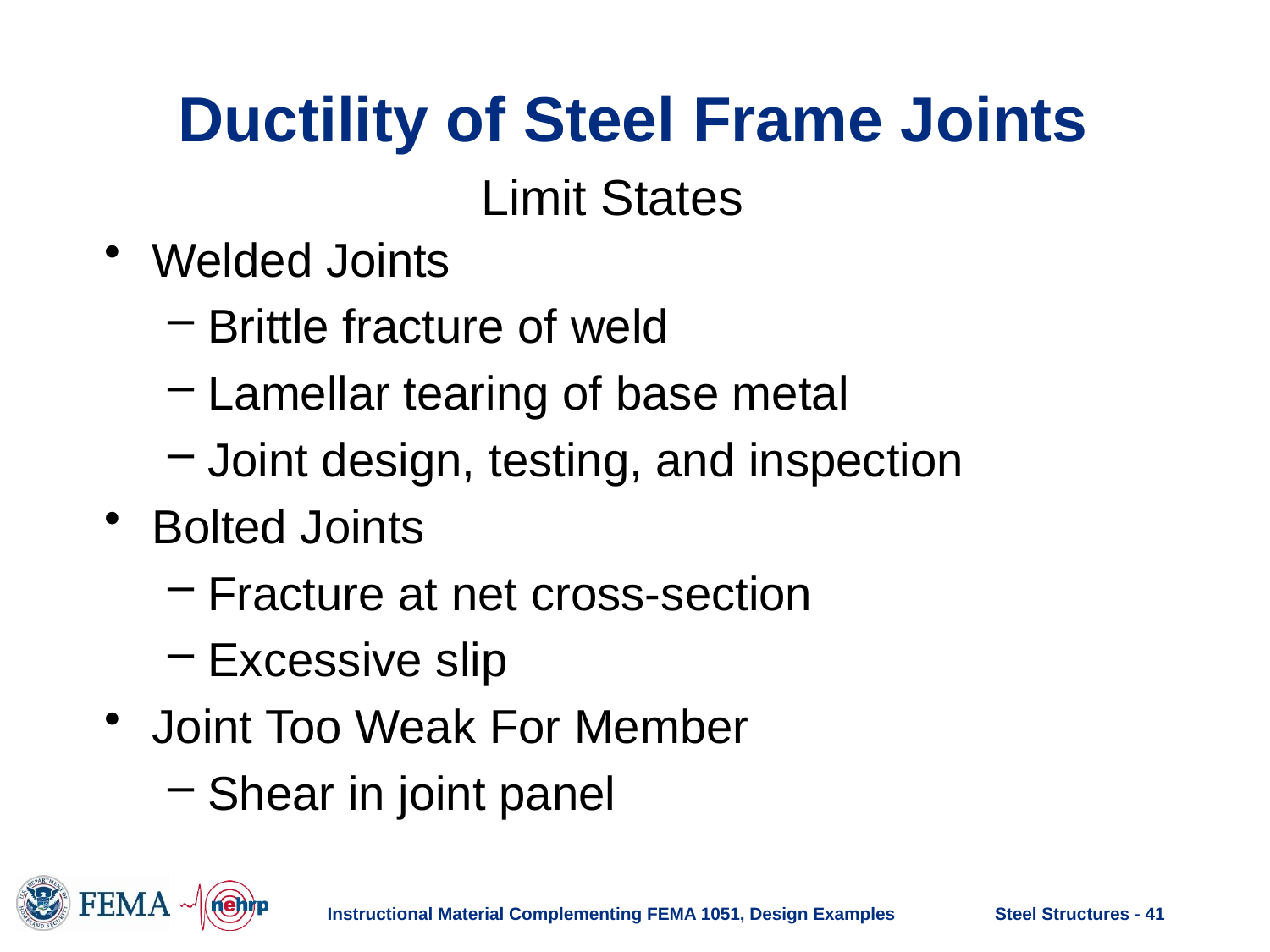

# Ductility of Steel Frame Joints
Limit States
Welded Joints
Brittle fracture of weld
Lamellar tearing of base metal
Joint design, testing, and inspection
Bolted Joints
Fracture at net cross-section
Excessive slip
Joint Too Weak For Member
Shear in joint panel
Instructional Material Complementing FEMA 1051, Design Examples
Steel Structures - 41